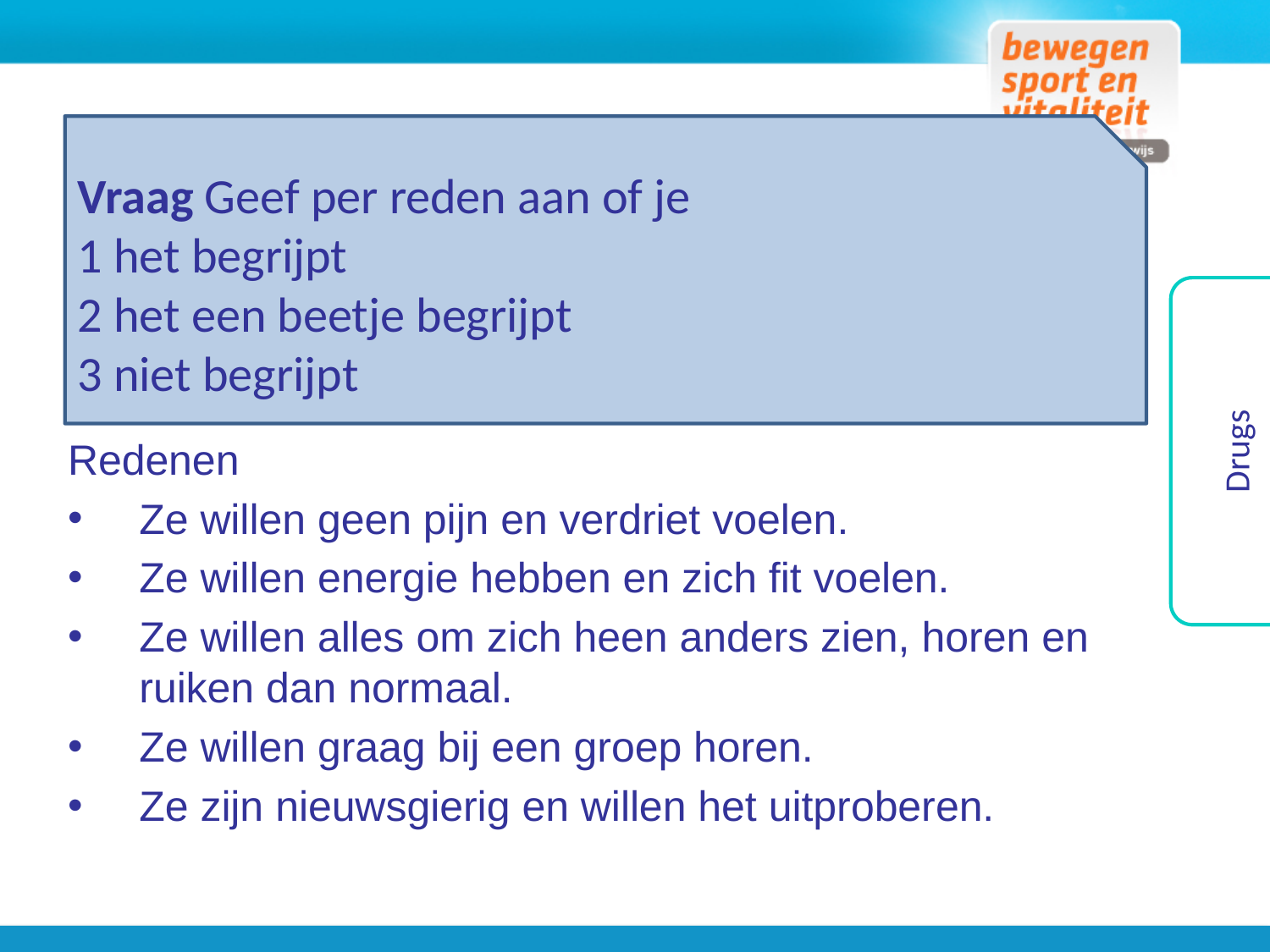

Vraag Geef per reden aan of je
1 het begrijpt
2 het een beetje begrijpt
3 niet begrijpt

Drugs
Redenen
Ze willen geen pijn en verdriet voelen.
Ze willen energie hebben en zich fit voelen.
Ze willen alles om zich heen anders zien, horen en ruiken dan normaal.
Ze willen graag bij een groep horen.
Ze zijn nieuwsgierig en willen het uitproberen.